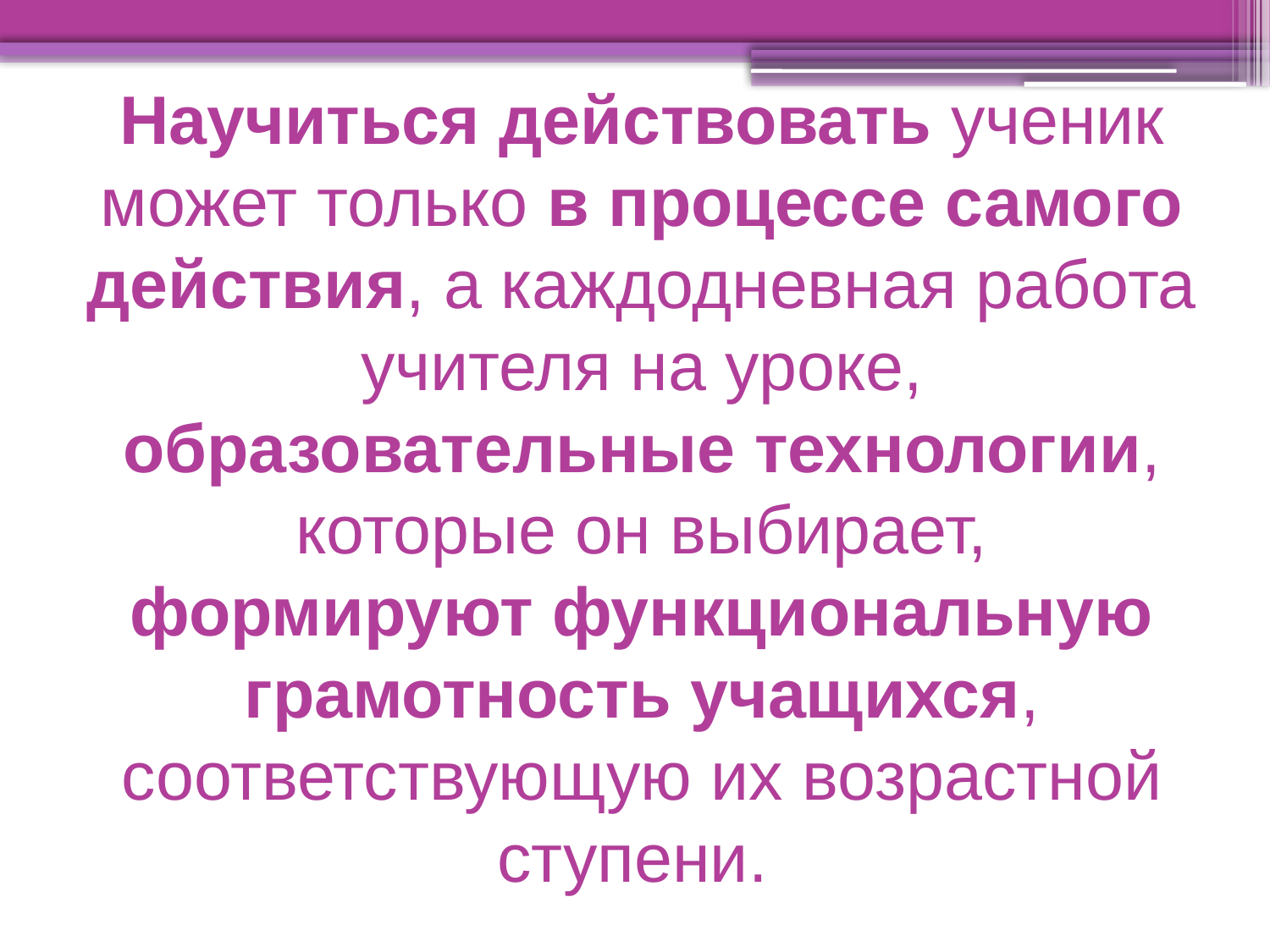

# Научиться действовать ученик может только в процессе самого действия, а каждодневная работа учителя на уроке, образовательные технологии, которые он выбирает, формируют функциональную грамотность учащихся, соответствующую их возрастной ступени.